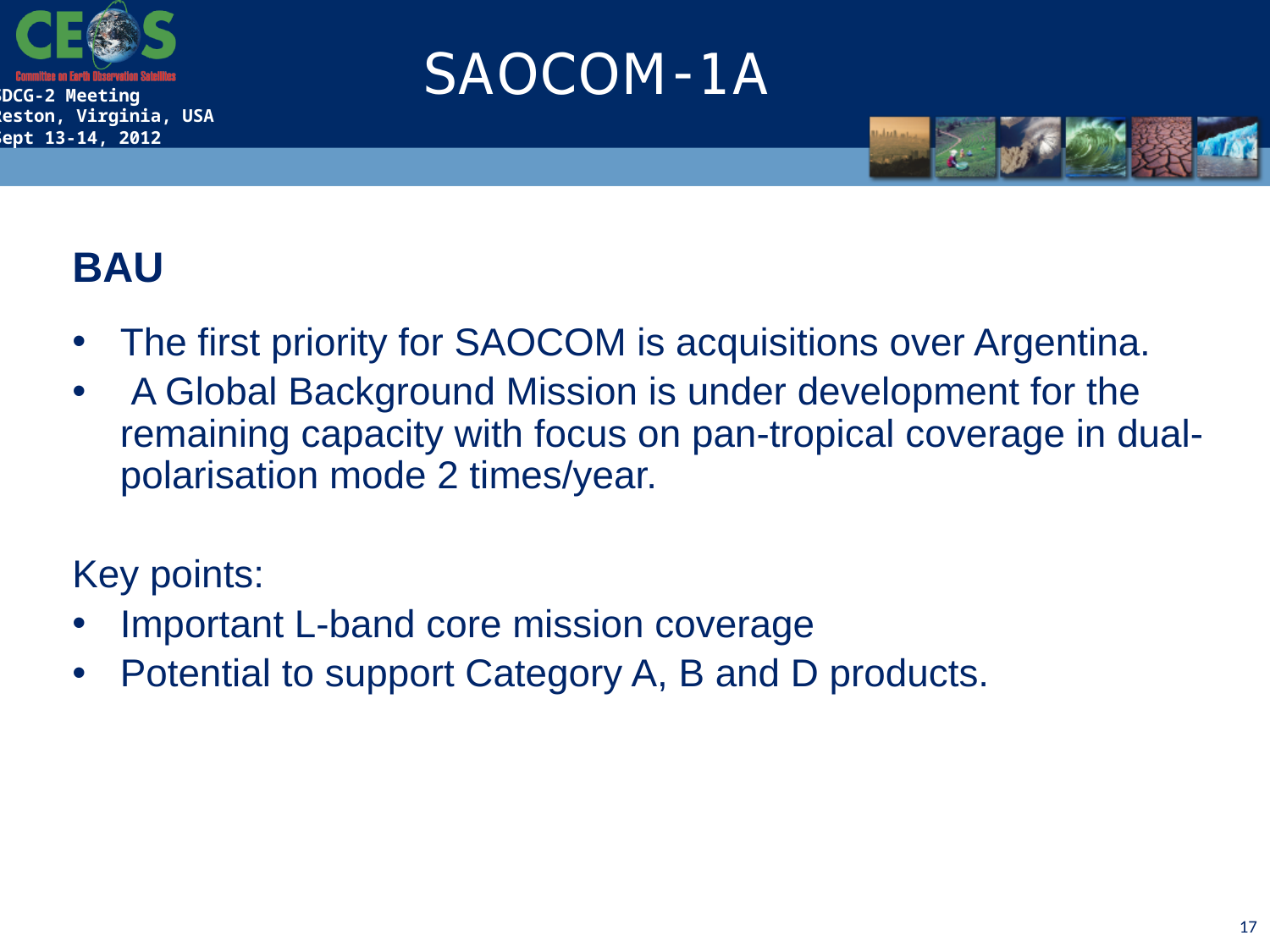

SAOCOM-1A
BAU

The first priority for SAOCOM is acquisitions over Argentina.
 A Global Background Mission is under development for the remaining capacity with focus on pan-tropical coverage in dual-polarisation mode 2 times/year.

Key points:
Important L-band core mission coverage
Potential to support Category A, B and D products.
17